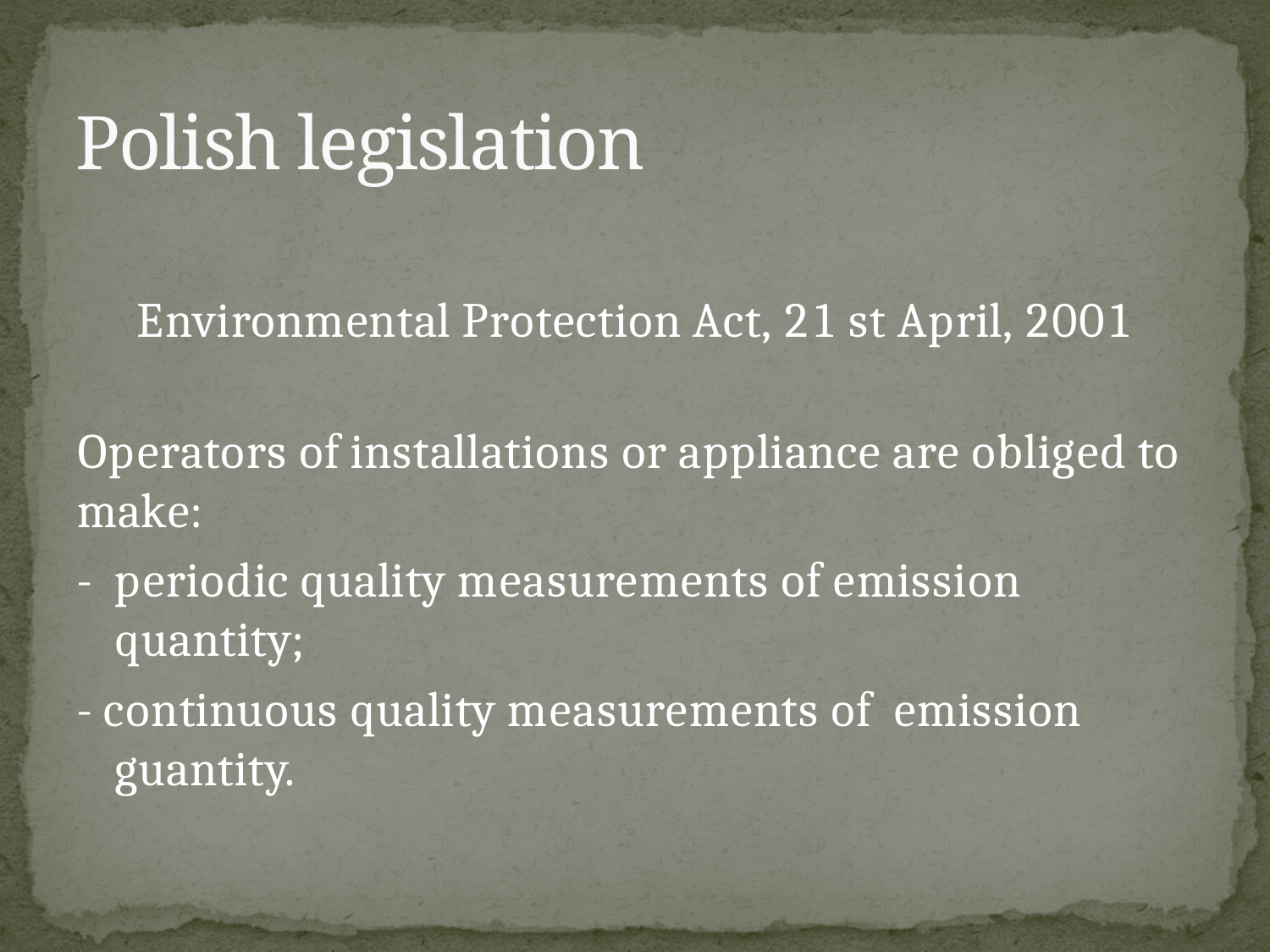

# Polish legislation

Environmental Protection Act, 21 st April, 2001

Operators of installations or appliance are obliged to make:
-  periodic quality measurements of emission quantity;
- continuous quality measurements of  emission guantity.